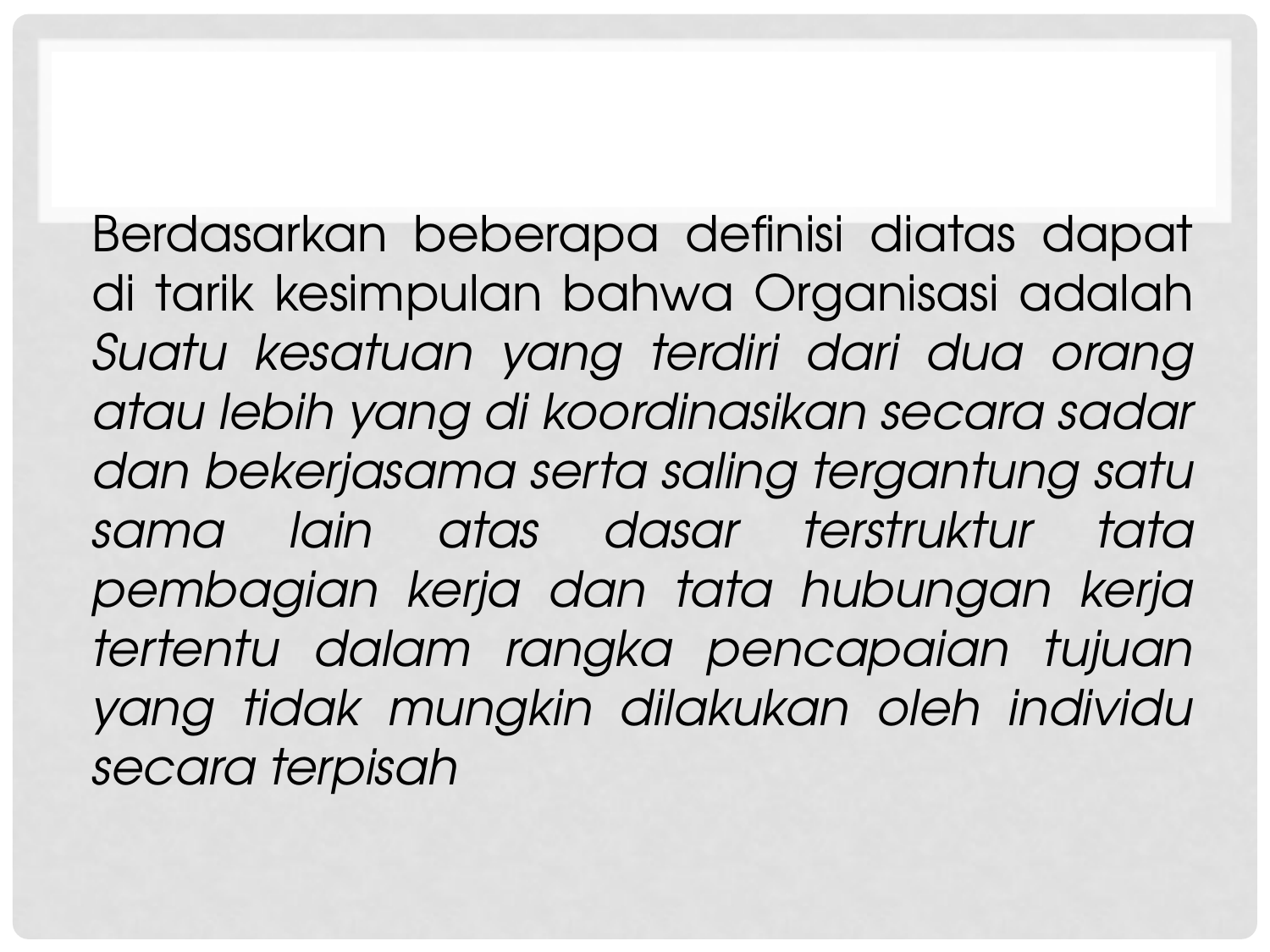

Berdasarkan beberapa definisi diatas dapat di tarik kesimpulan bahwa Organisasi adalah Suatu kesatuan yang terdiri dari dua orang atau lebih yang di koordinasikan secara sadar dan bekerjasama serta saling tergantung satu sama lain atas dasar terstruktur tata pembagian kerja dan tata hubungan kerja tertentu dalam rangka pencapaian tujuan yang tidak mungkin dilakukan oleh individu secara terpisah